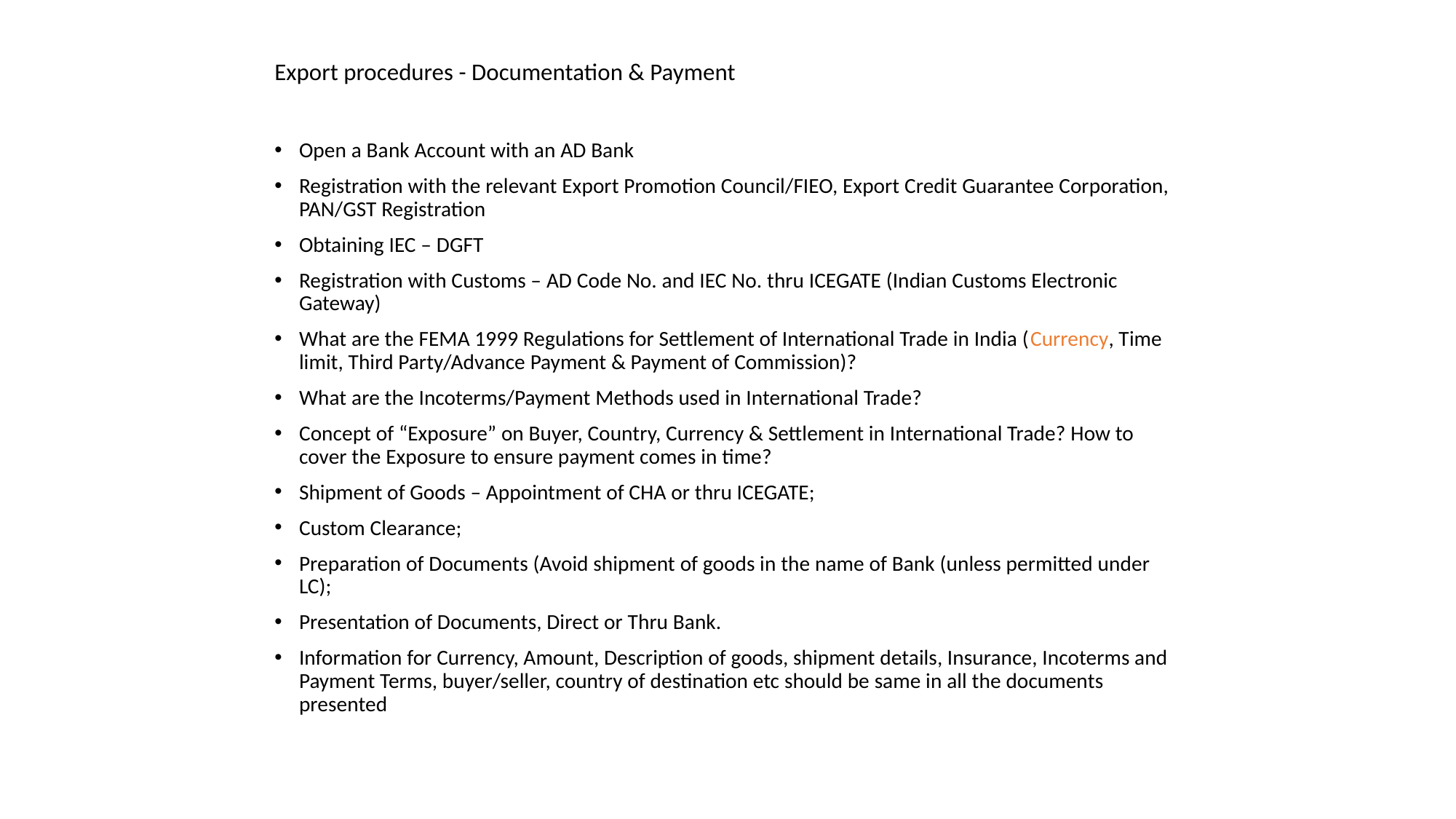

# Export procedures - Documentation & Payment
Open a Bank Account with an AD Bank
Registration with the relevant Export Promotion Council/FIEO, Export Credit Guarantee Corporation, PAN/GST Registration
Obtaining IEC – DGFT
Registration with Customs – AD Code No. and IEC No. thru ICEGATE (Indian Customs Electronic Gateway)
What are the FEMA 1999 Regulations for Settlement of International Trade in India (Currency, Time limit, Third Party/Advance Payment & Payment of Commission)?
What are the Incoterms/Payment Methods used in International Trade?
Concept of “Exposure” on Buyer, Country, Currency & Settlement in International Trade? How to cover the Exposure to ensure payment comes in time?
Shipment of Goods – Appointment of CHA or thru ICEGATE;
Custom Clearance;
Preparation of Documents (Avoid shipment of goods in the name of Bank (unless permitted under LC);
Presentation of Documents, Direct or Thru Bank.
Information for Currency, Amount, Description of goods, shipment details, Insurance, Incoterms and Payment Terms, buyer/seller, country of destination etc should be same in all the documents presented